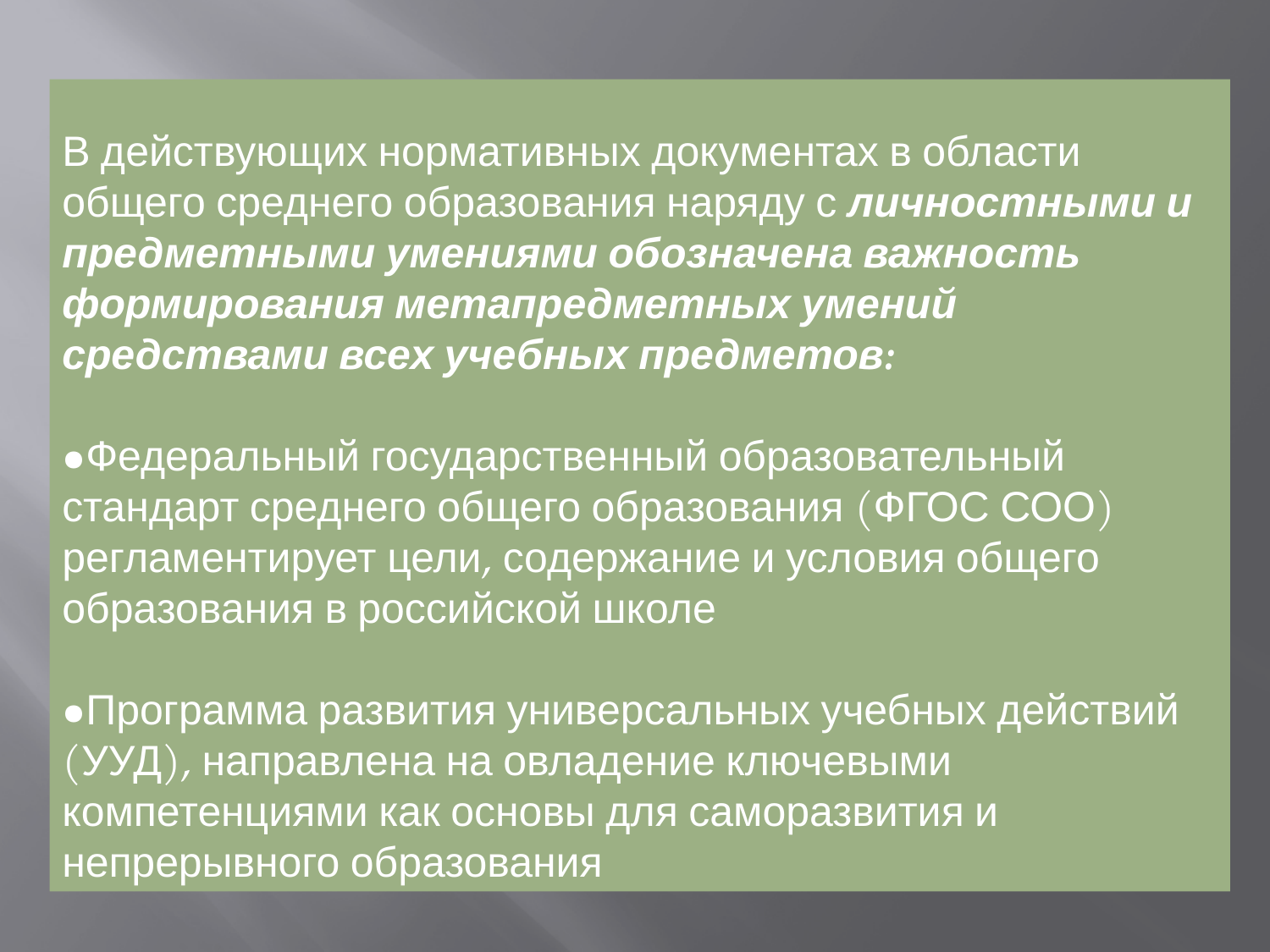

В действующих нормативных документах в области общего среднего образования наряду с личностными и предметными умениями обозначена важность формирования метапредметных умений средствами всех учебных предметов:

•Федеральный государственный образовательный стандарт среднего общего образования (ФГОС СОО) регламентирует цели, содержание и условия общего образования в российской школе

•Программа развития универсальных учебных действий (УУД), направлена на овладение ключевыми компетенциями как основы для саморазвития и непрерывного образования